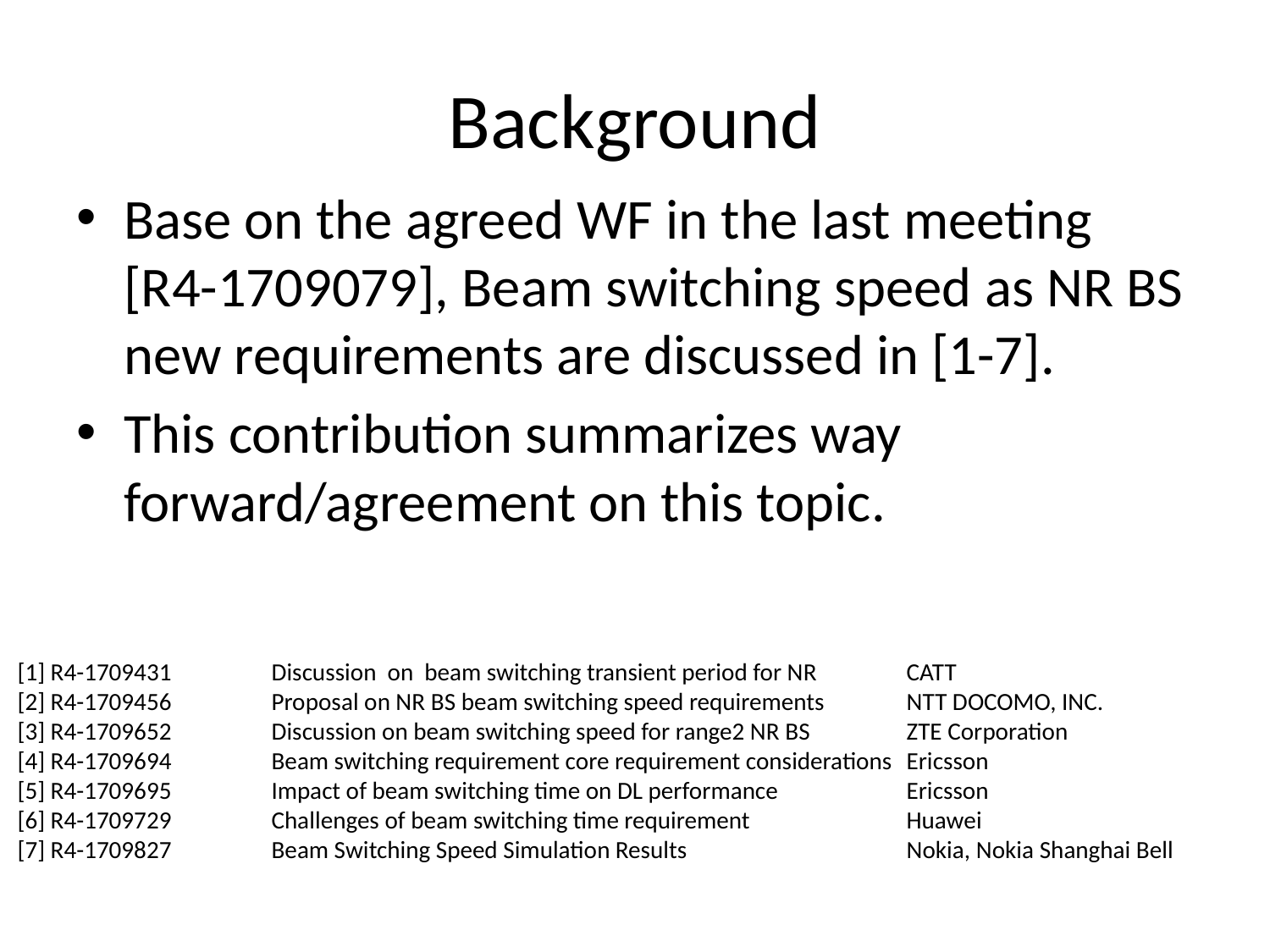

# Background
Base on the agreed WF in the last meeting [R4-1709079], Beam switching speed as NR BS new requirements are discussed in [1-7].
This contribution summarizes way forward/agreement on this topic.
[1] R4-1709431	Discussion  on  beam switching transient period for NR	CATT
[2] R4-1709456	Proposal on NR BS beam switching speed requirements	NTT DOCOMO, INC.
[3] R4-1709652	Discussion on beam switching speed for range2 NR BS	ZTE Corporation
[4] R4-1709694	Beam switching requirement core requirement considerations	Ericsson
[5] R4-1709695	Impact of beam switching time on DL performance		Ericsson
[6] R4-1709729	Challenges of beam switching time requirement		Huawei
[7] R4-1709827	Beam Switching Speed Simulation Results		Nokia, Nokia Shanghai Bell